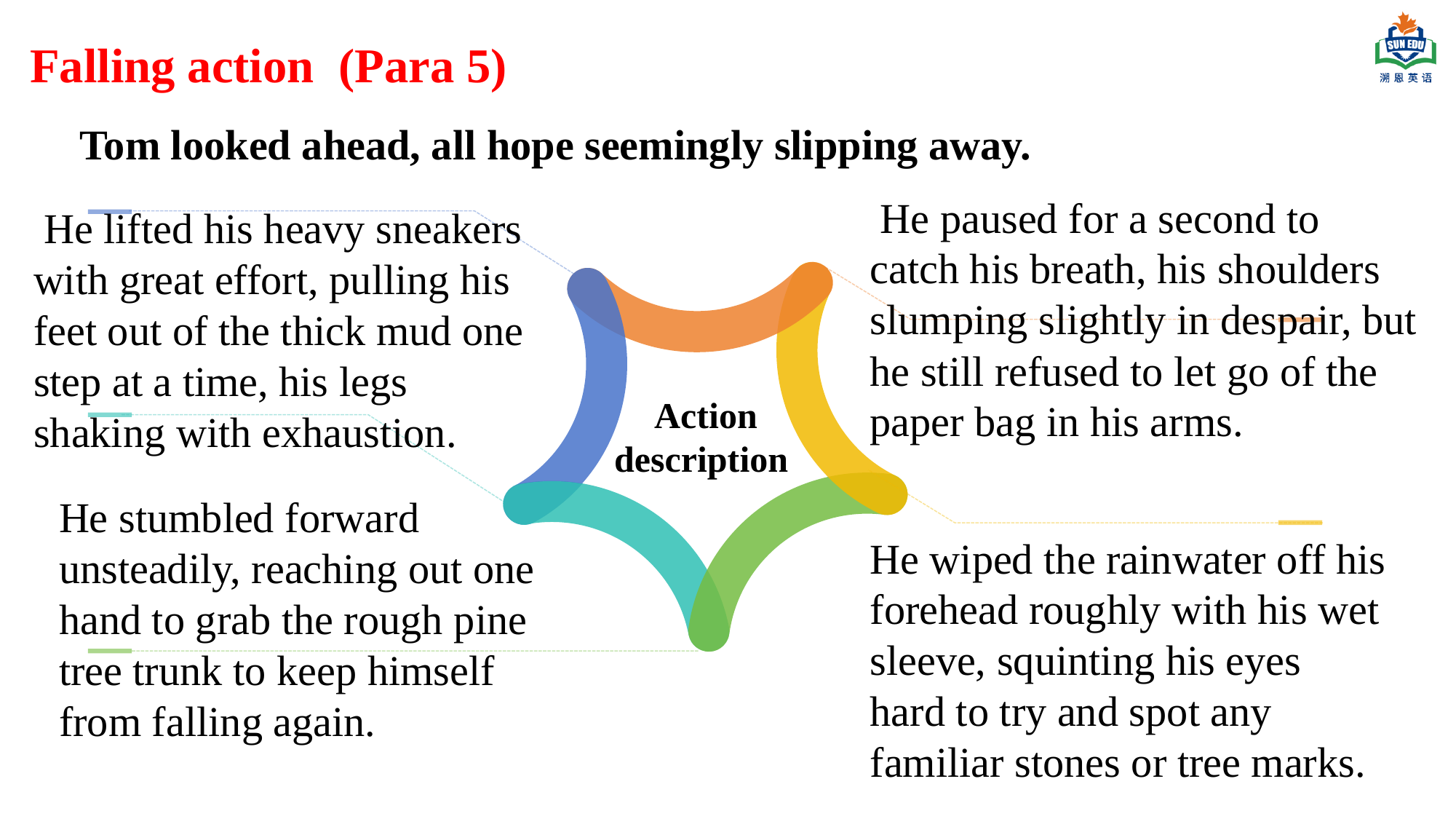

Falling action  (Para 5)
Tom looked ahead, all hope seemingly slipping away.
 He paused for a second to catch his breath, his shoulders slumping slightly in despair, but he still refused to let go of the paper bag in his arms.
 He lifted his heavy sneakers with great effort, pulling his feet out of the thick mud one step at a time, his legs shaking with exhaustion.

Action description

He stumbled forward unsteadily, reaching out one hand to grab the rough pine tree trunk to keep himself from falling again.

He wiped the rainwater off his forehead roughly with his wet sleeve, squinting his eyes hard to try and spot any familiar stones or tree marks.